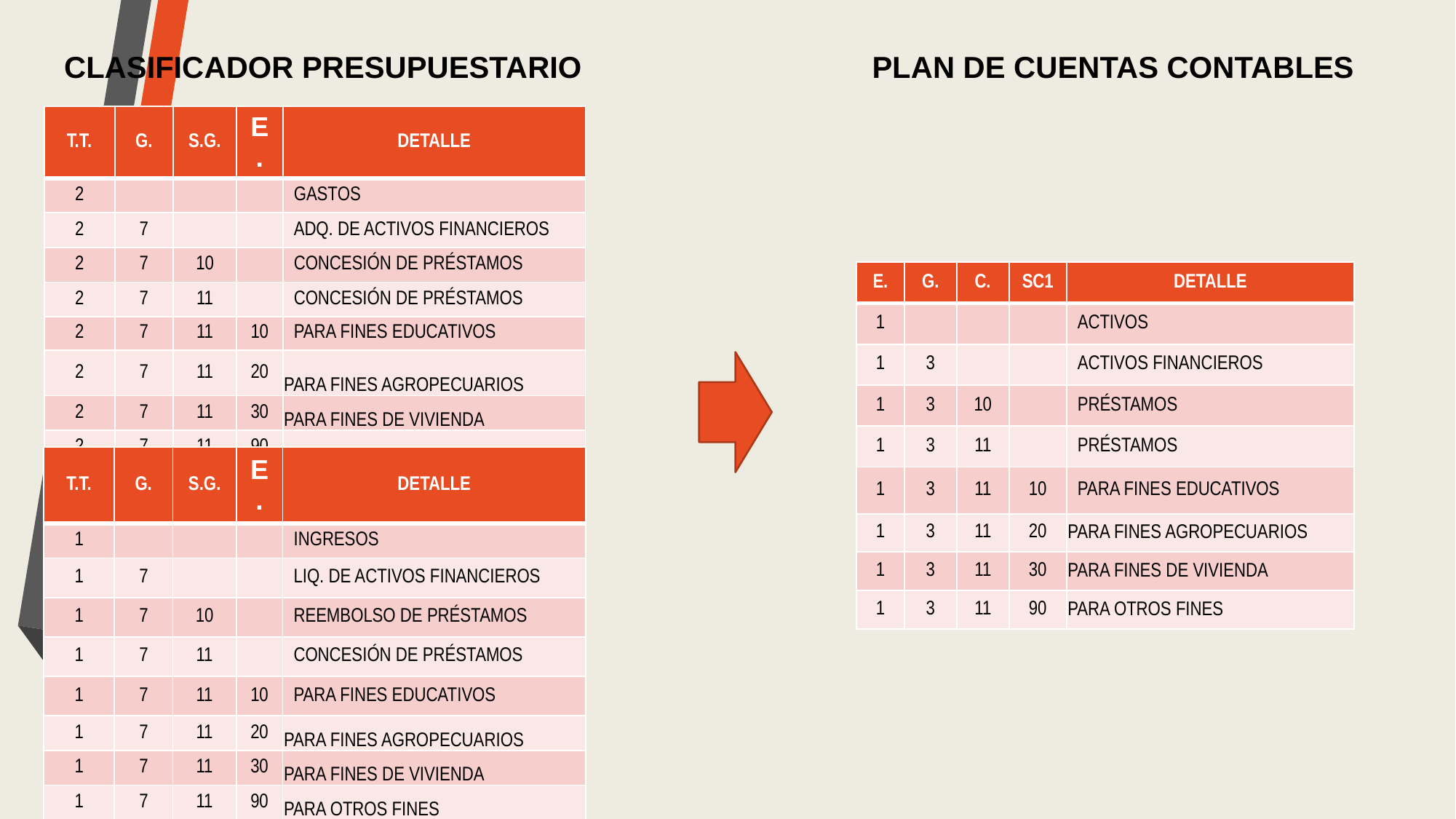

CLASIFICADOR PRESUPUESTARIO
PLAN DE CUENTAS CONTABLES
| T.T. | G. | S.G. | E. | DETALLE |
| --- | --- | --- | --- | --- |
| 2 |  |  |  | GASTOS |
| 2 | 7 |  |  | ADQ. DE ACTIVOS FINANCIEROS |
| 2 | 7 | 10 |  | CONCESIÓN DE PRÉSTAMOS |
| 2 | 7 | 11 |  | CONCESIÓN DE PRÉSTAMOS |
| 2 | 7 | 11 | 10 | PARA FINES EDUCATIVOS |
| 2 | 7 | 11 | 20 | PARA FINES AGROPECUARIOS |
| 2 | 7 | 11 | 30 | PARA FINES DE VIVIENDA |
| 2 | 7 | 11 | 90 | PARA OTROS FINES |
| E. | G. | C. | SC1 | DETALLE |
| --- | --- | --- | --- | --- |
| 1 |  |  |  | ACTIVOS |
| 1 | 3 |  |  | ACTIVOS FINANCIEROS |
| 1 | 3 | 10 |  | PRÉSTAMOS |
| 1 | 3 | 11 |  | PRÉSTAMOS |
| 1 | 3 | 11 | 10 | PARA FINES EDUCATIVOS |
| 1 | 3 | 11 | 20 | PARA FINES AGROPECUARIOS |
| 1 | 3 | 11 | 30 | PARA FINES DE VIVIENDA |
| 1 | 3 | 11 | 90 | PARA OTROS FINES |

| T.T. | G. | S.G. | E. | DETALLE |
| --- | --- | --- | --- | --- |
| 1 |  |  |  | INGRESOS |
| 1 | 7 |  |  | LIQ. DE ACTIVOS FINANCIEROS |
| 1 | 7 | 10 |  | REEMBOLSO DE PRÉSTAMOS |
| 1 | 7 | 11 |  | CONCESIÓN DE PRÉSTAMOS |
| 1 | 7 | 11 | 10 | PARA FINES EDUCATIVOS |
| 1 | 7 | 11 | 20 | PARA FINES AGROPECUARIOS |
| 1 | 7 | 11 | 30 | PARA FINES DE VIVIENDA |
| 1 | 7 | 11 | 90 | PARA OTROS FINES |